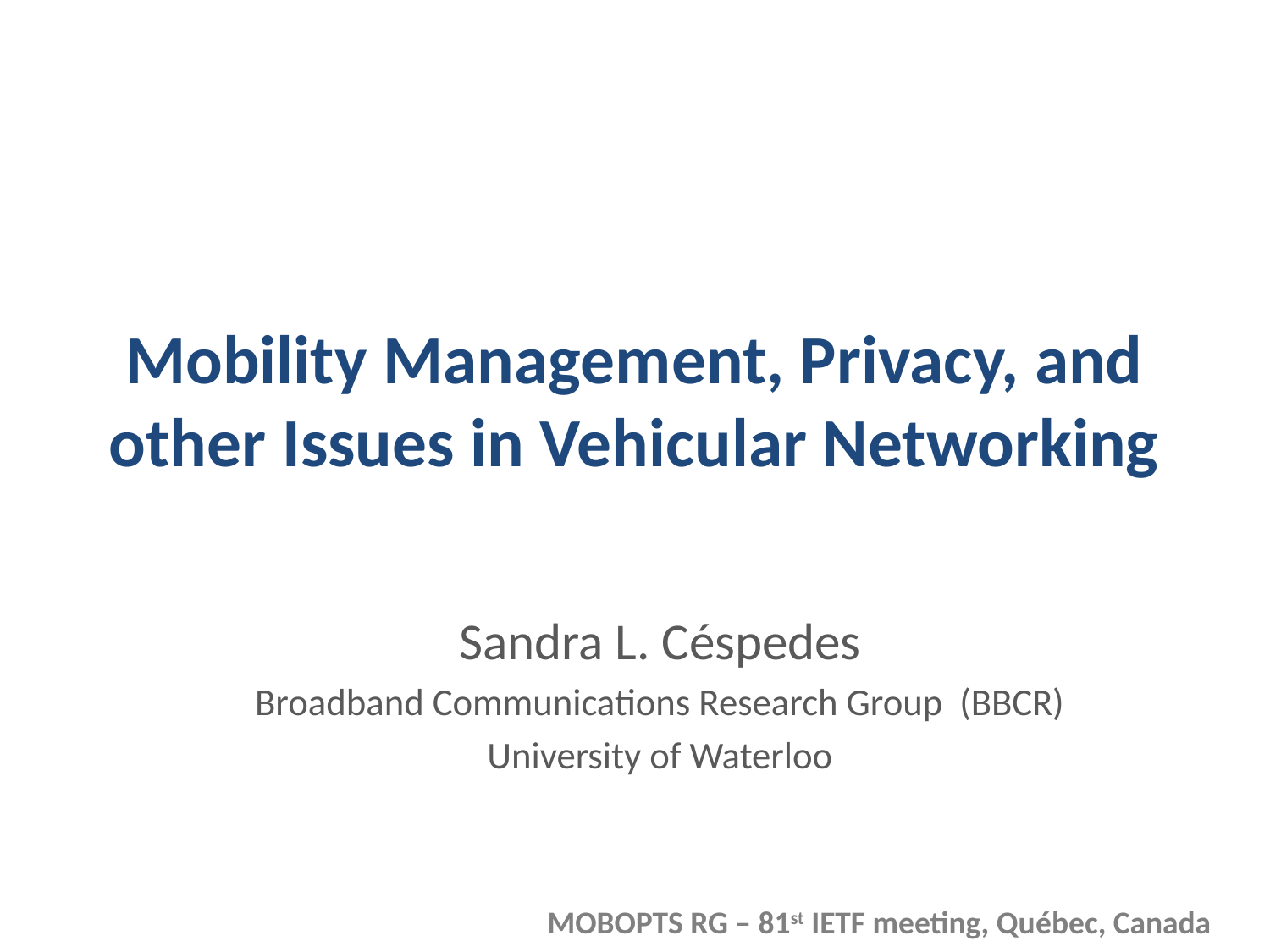

# Mobility Management, Privacy, and other Issues in Vehicular Networking

Sandra L. Céspedes
Broadband Communications Research Group  (BBCR)
University of Waterloo
MOBOPTS RG – 81st IETF meeting, Québec, Canada